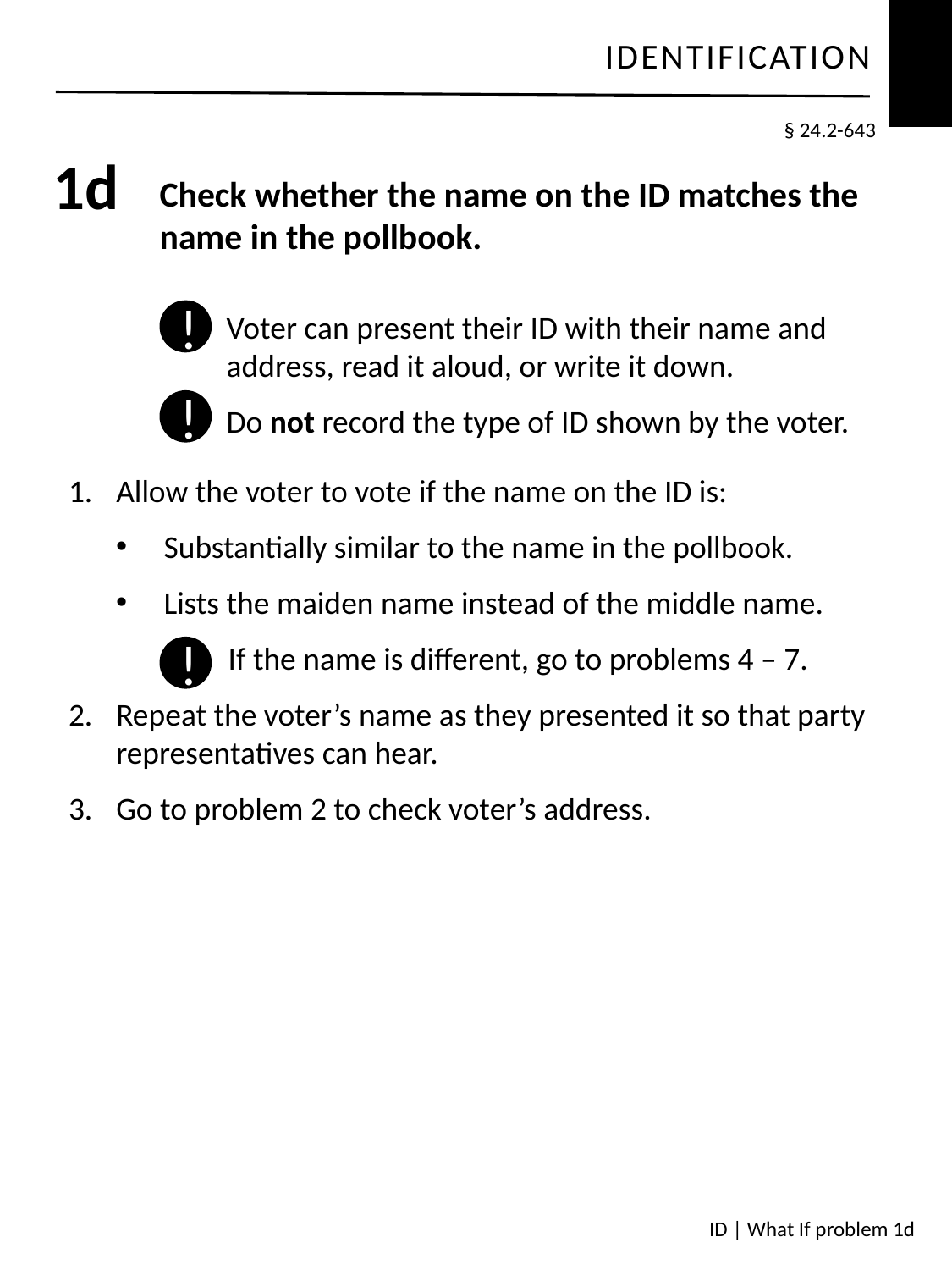

§ 24.2-643
1d
Check whether the name on the ID matches the name in the pollbook.
!
Voter can present their ID with their name and address, read it aloud, or write it down.
Do not record the type of ID shown by the voter.
!
Allow the voter to vote if the name on the ID is:
Substantially similar to the name in the pollbook.
Lists the maiden name instead of the middle name.
If the name is different, go to problems 4 – 7.
Repeat the voter’s name as they presented it so that party representatives can hear.
Go to problem 2 to check voter’s address.

!
ID | What If problem 1d